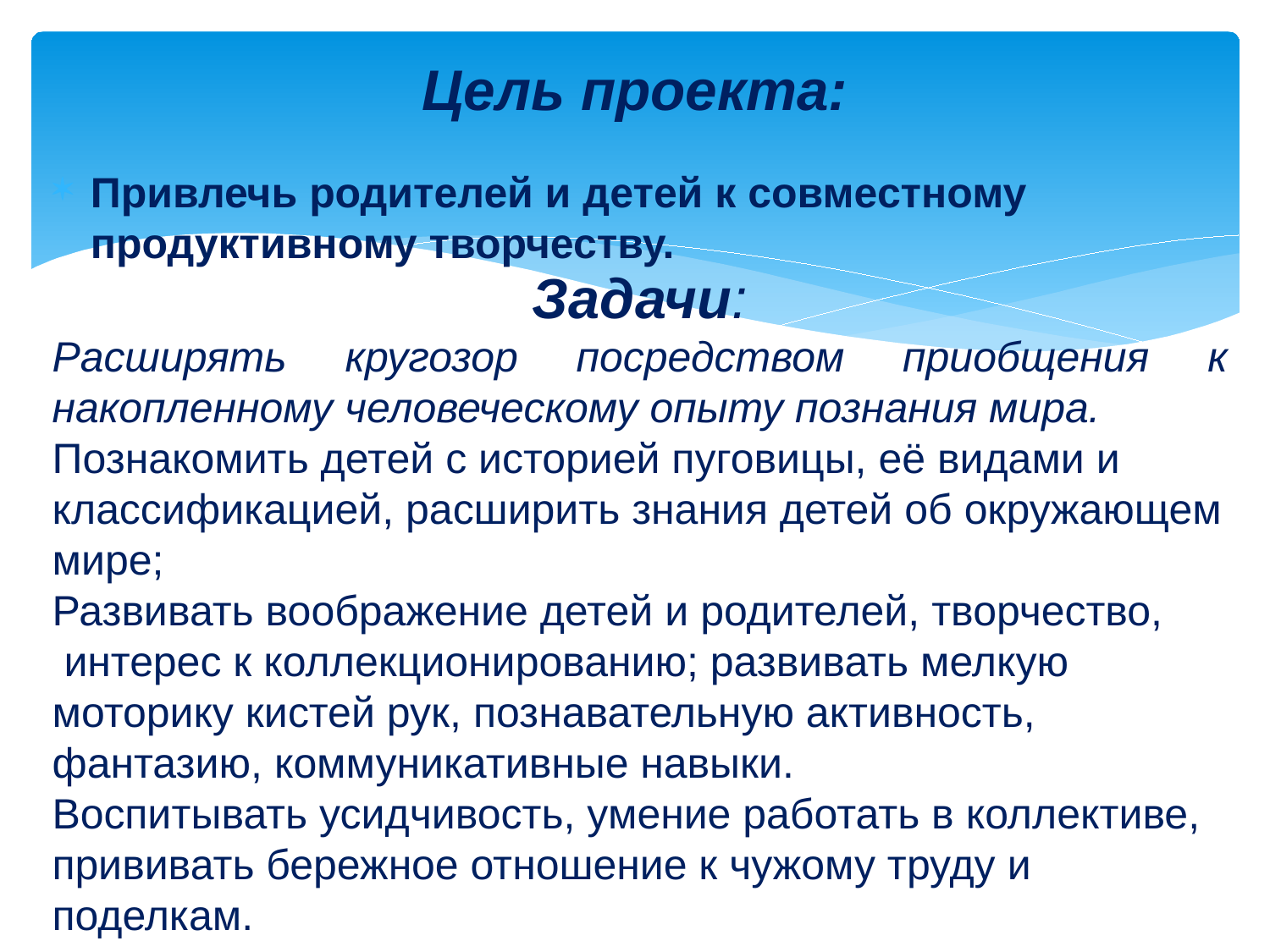

# Цель проекта:
Привлечь родителей и детей к совместному продуктивному творчеству.

Задачи:
Расширять кругозор посредством приобщения к накопленному человеческому опыту познания мира.
Познакомить детей с историей пуговицы, её видами и классификацией, расширить знания детей об окружающем мире;
Развивать воображение детей и родителей, творчество,  интерес к коллекционированию; развивать мелкую моторику кистей рук, познавательную активность, фантазию, коммуникативные навыки.
Воспитывать усидчивость, умение работать в коллективе, прививать бережное отношение к чужому труду и поделкам.